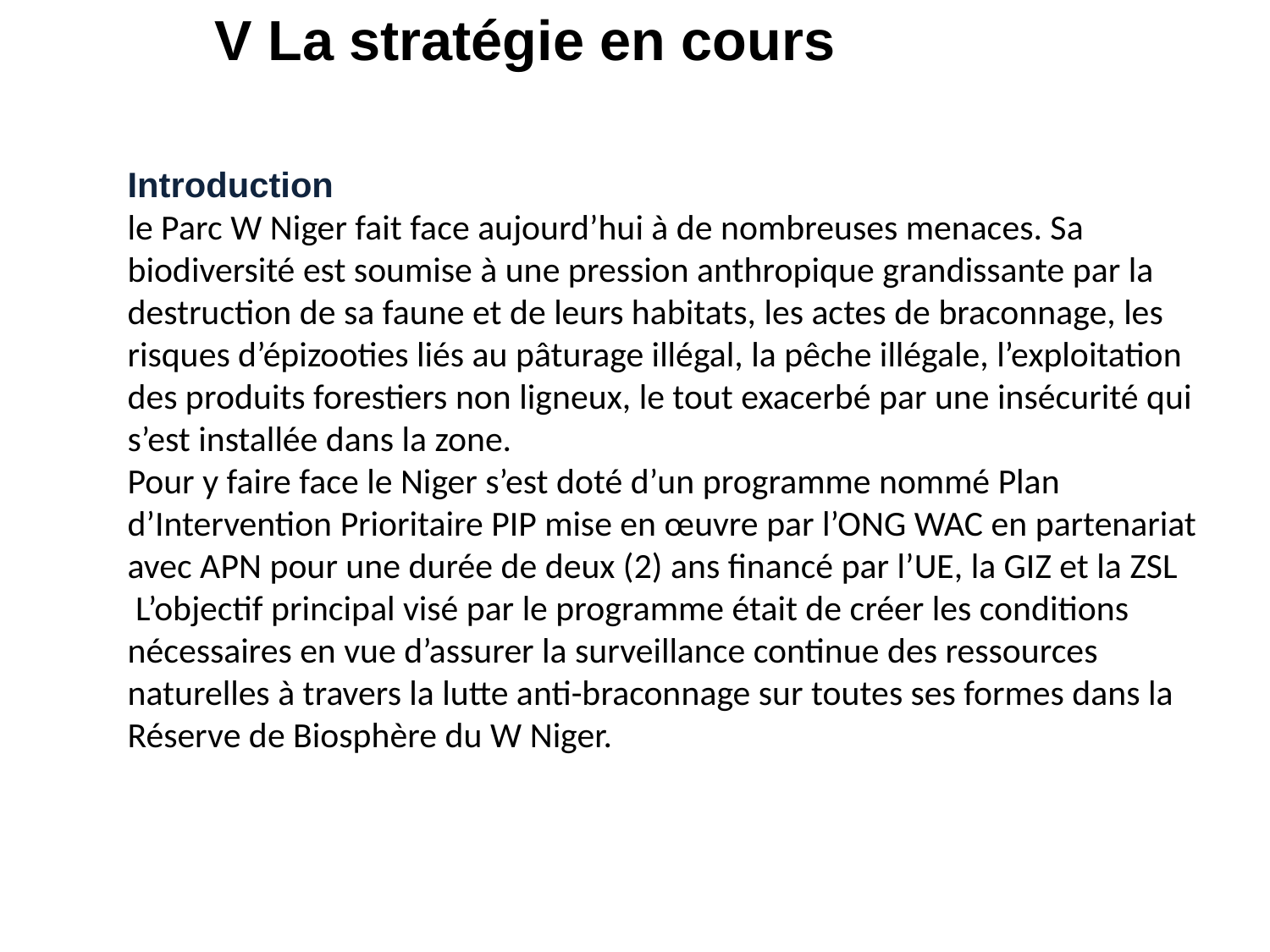

# V La stratégie en cours
Introduction
le Parc W Niger fait face aujourd’hui à de nombreuses menaces. Sa biodiversité est soumise à une pression anthropique grandissante par la destruction de sa faune et de leurs habitats, les actes de braconnage, les risques d’épizooties liés au pâturage illégal, la pêche illégale, l’exploitation des produits forestiers non ligneux, le tout exacerbé par une insécurité qui s’est installée dans la zone.
Pour y faire face le Niger s’est doté d’un programme nommé Plan d’Intervention Prioritaire PIP mise en œuvre par l’ONG WAC en partenariat avec APN pour une durée de deux (2) ans financé par l’UE, la GIZ et la ZSL
 L’objectif principal visé par le programme était de créer les conditions nécessaires en vue d’assurer la surveillance continue des ressources naturelles à travers la lutte anti-braconnage sur toutes ses formes dans la Réserve de Biosphère du W Niger.